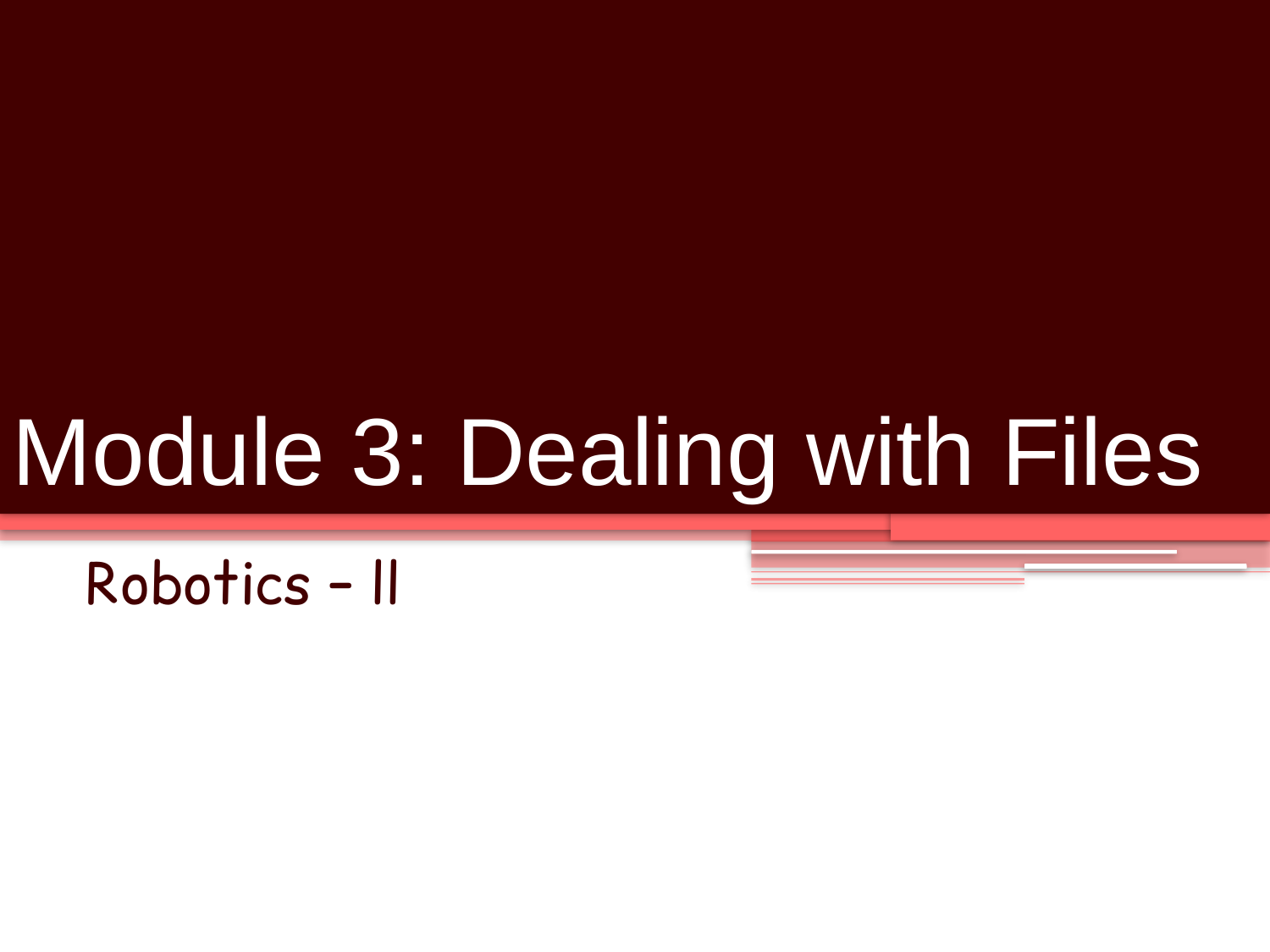

# Module 3: Dealing with Files
Robotics – ll